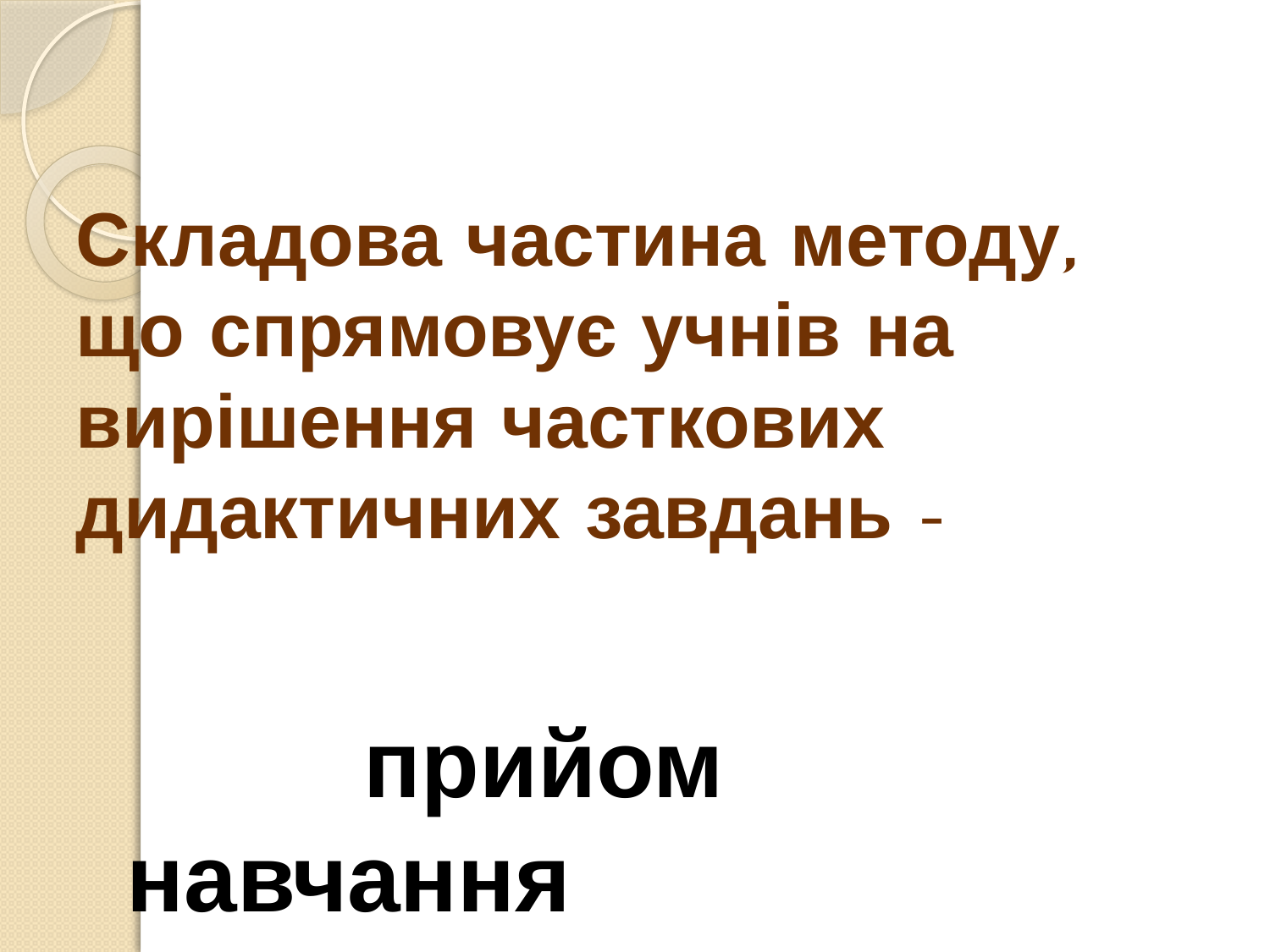

# Складова частина методу, що спрямовує учнів на вирішення часткових дидактичних завдань -
               прийом навчання